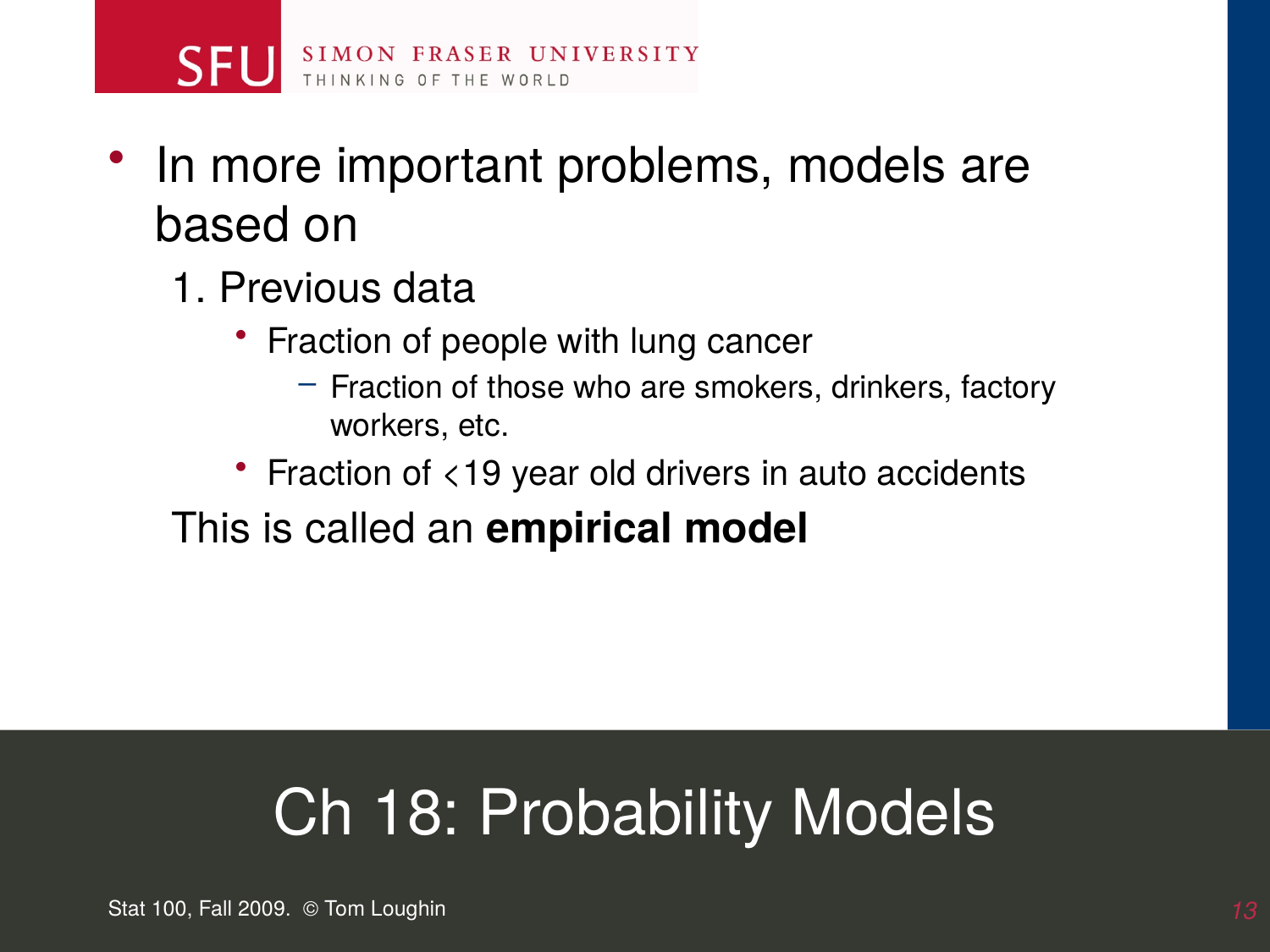

In more important problems, models are based on
1. Previous data
Fraction of people with lung cancer
Fraction of those who are smokers, drinkers, factory workers, etc.
Fraction of <19 year old drivers in auto accidents
This is called an empirical model
# Ch 18: Probability Models
Stat 100, Fall 2009.  © Tom Loughin
13